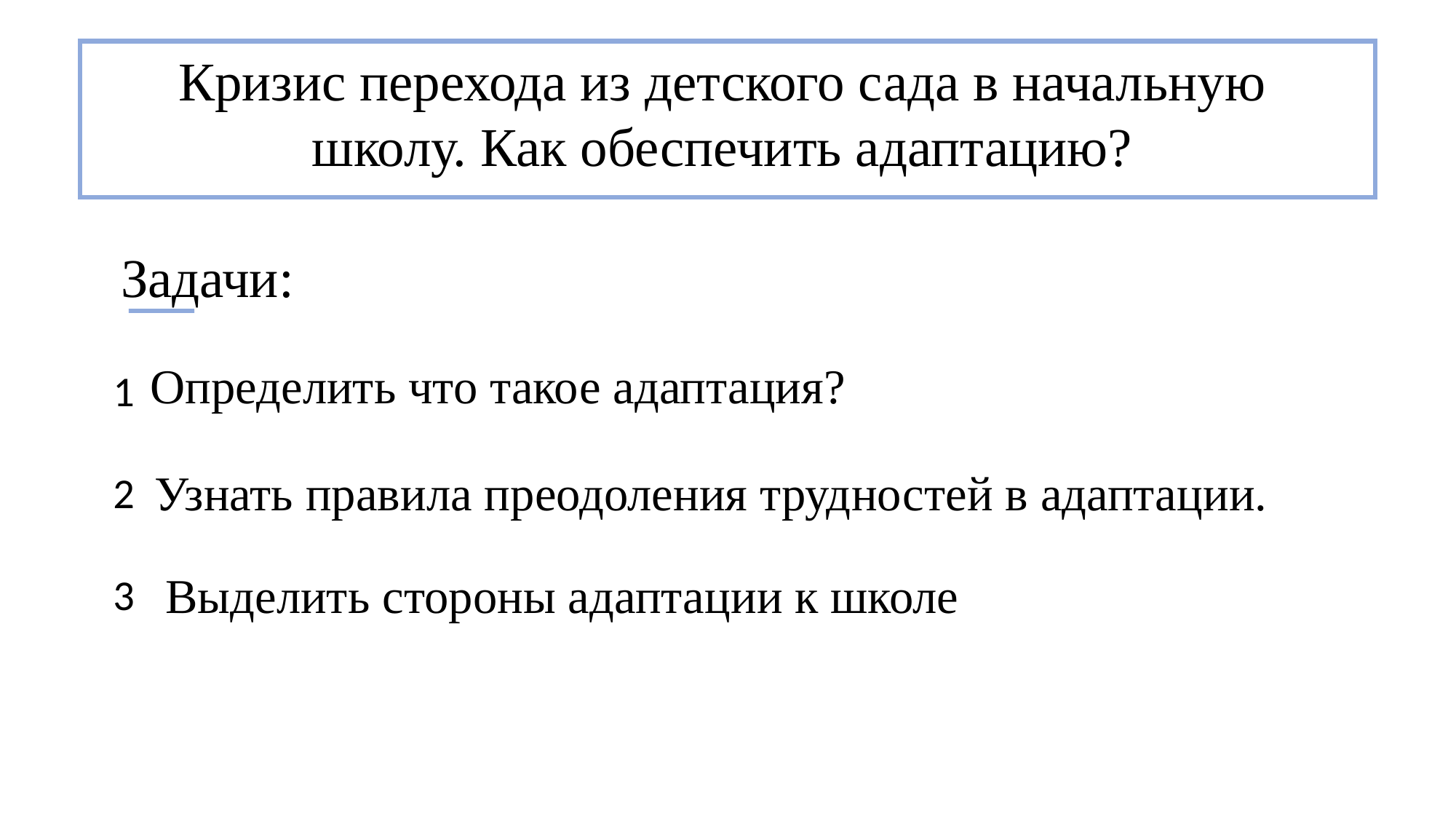

Кризис перехода из детского сада в начальную школу. Как обеспечить адаптацию?
Задачи:

Определить что такое адаптация?

1

2

3

Узнать правила преодоления трудностей в адаптации.
Выделить стороны адаптации к школе